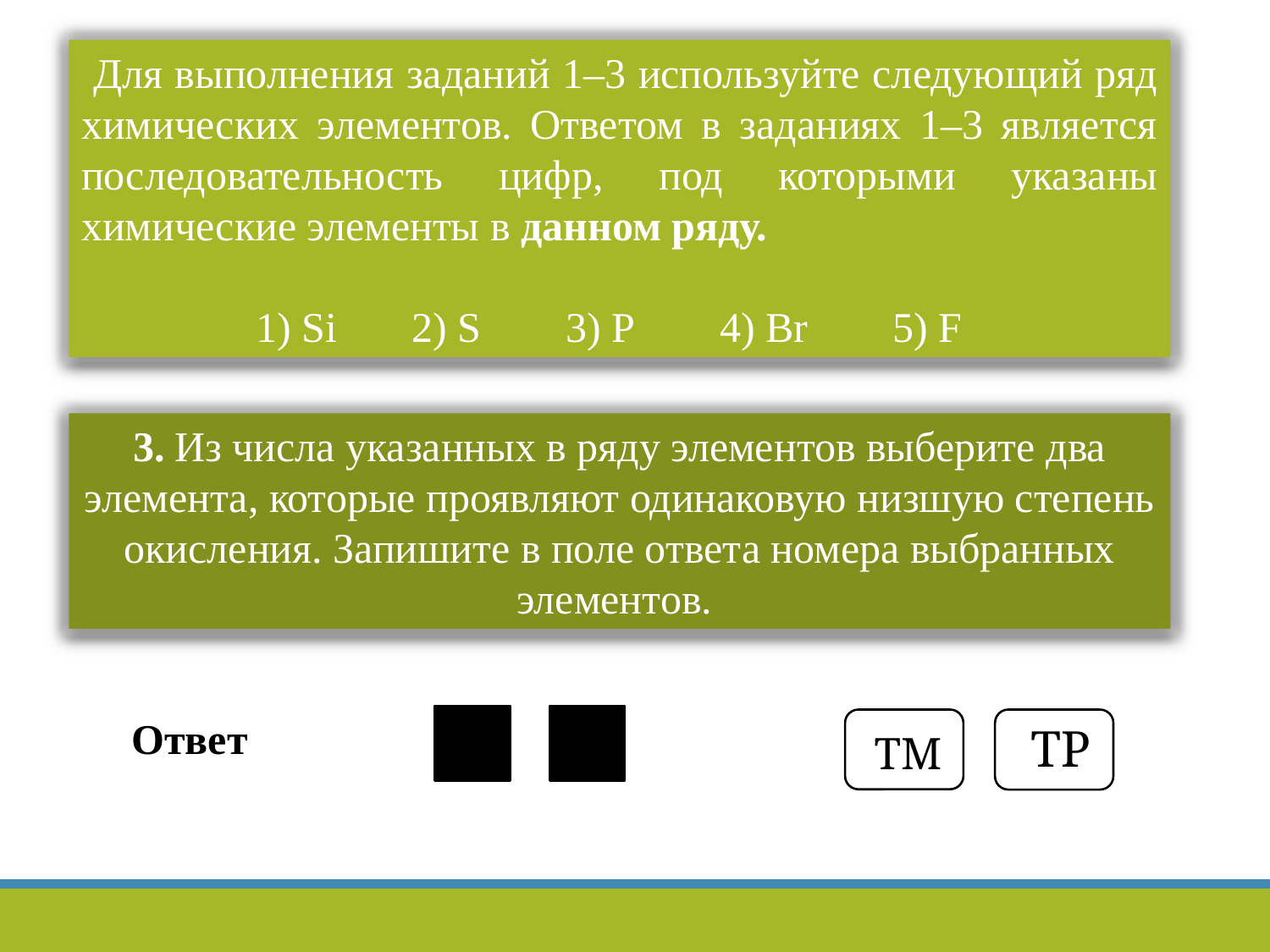

Для выполнения заданий 1–3 используйте следующий ряд химических элементов. Ответом в заданиях 1–3 является последовательность цифр, под которыми указаны химические элементы в данном ряду.

1) Si       2) S        3) P        4) Br        5) F
3. Из числа указанных в ряду элементов выберите два элемента, которые проявляют одинаковую низшую степень окисления. Запишите в поле ответа номера выбранных элементов.
   Ответ
4

5

ТМ
ТР